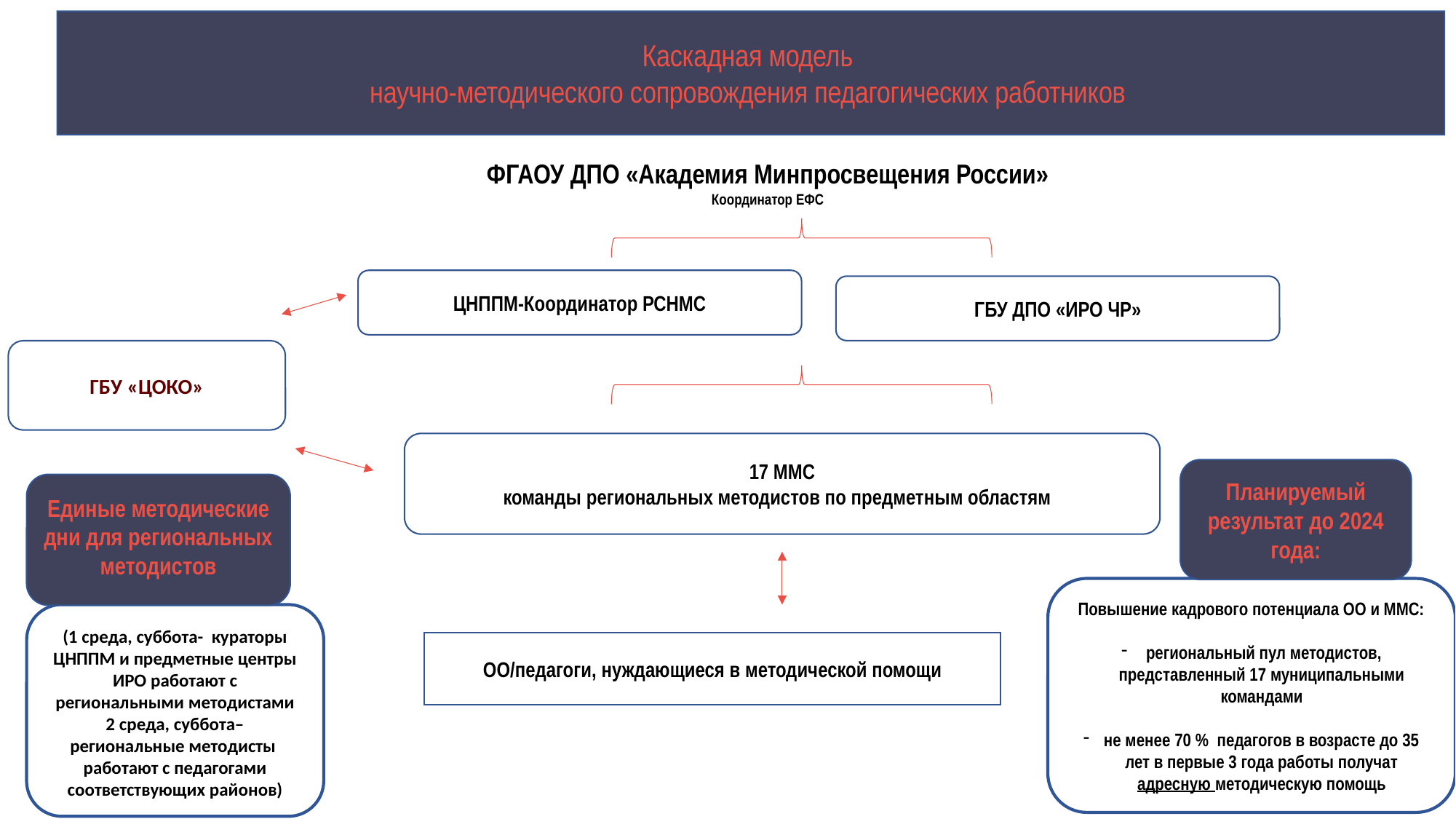

Каскадная модель
научно-методического сопровождения педагогических работников

ФГАОУ ДПО «Академия Минпросвещения России»
Координатор ЕФС

ЦНППМ-Координатор РСНМС
ГБУ ДПО «ИРО ЧР»
ГБУ «ЦОКО»
17 ММС
команды региональных методистов по предметным областям
Планируемый результат до 2024 года:

Единые методические дни для региональных методистов

Повышение кадрового потенциала ОО и ММС:

 региональный пул методистов, представленный 17 муниципальными командами

не менее 70 %  педагогов в возрасте до 35 лет в первые 3 года работы получат адресную методическую помощь

(1 среда, суббота-  кураторы ЦНППМ и предметные центры ИРО работают с региональными методистами
2 среда, суббота– региональные методисты  работают с педагогами соответствующих районов)

ОО/педагоги, нуждающиеся в методической помощи